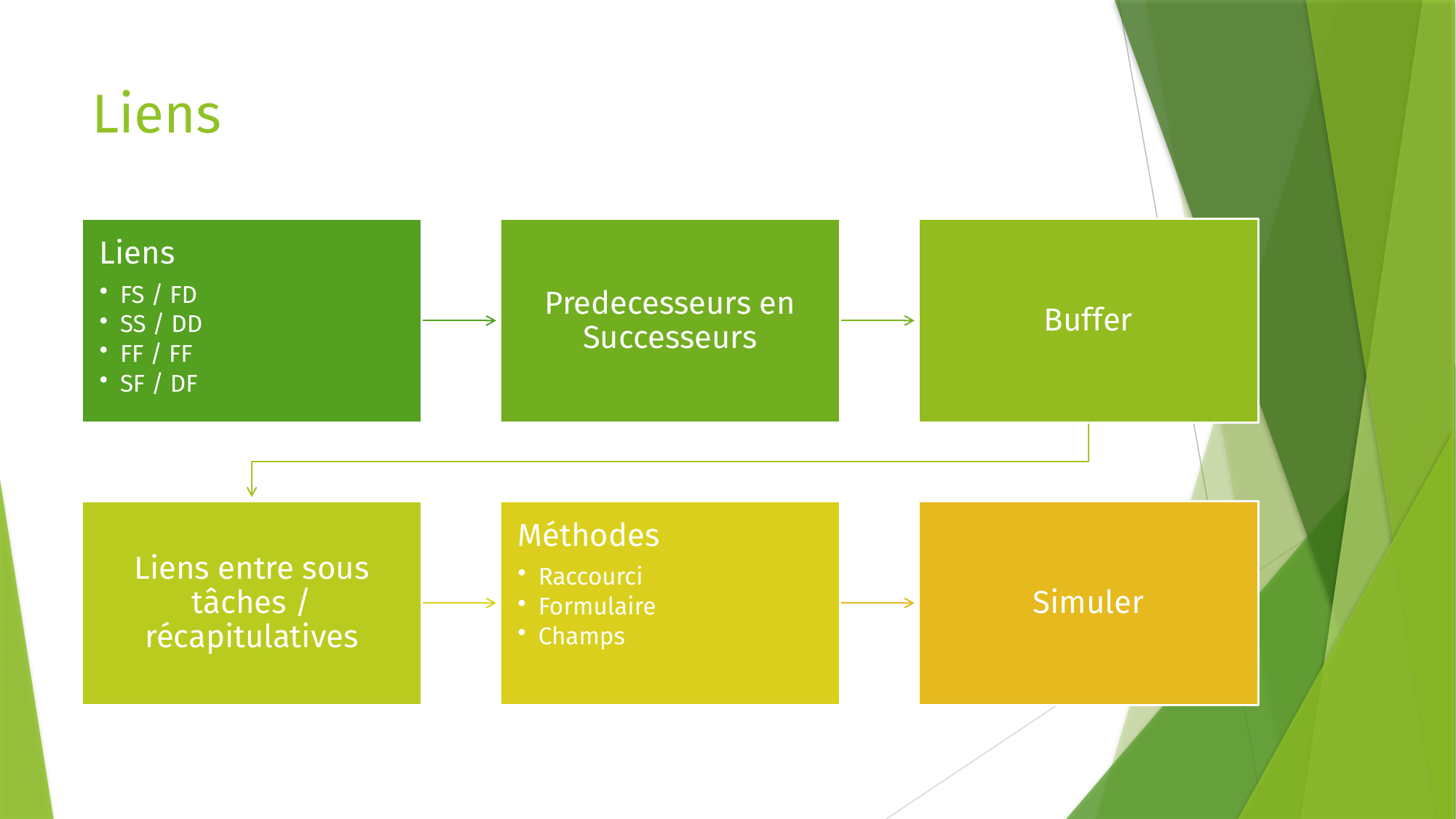

# Liens

Liens
FS / FD
SS / DD
FF / FF
SF / DF

Predecesseurs en Successeurs

Buffer

Liens entre sous tâches / récapitulatives

Méthodes
Raccourci
Formulaire
Champs
Simuler